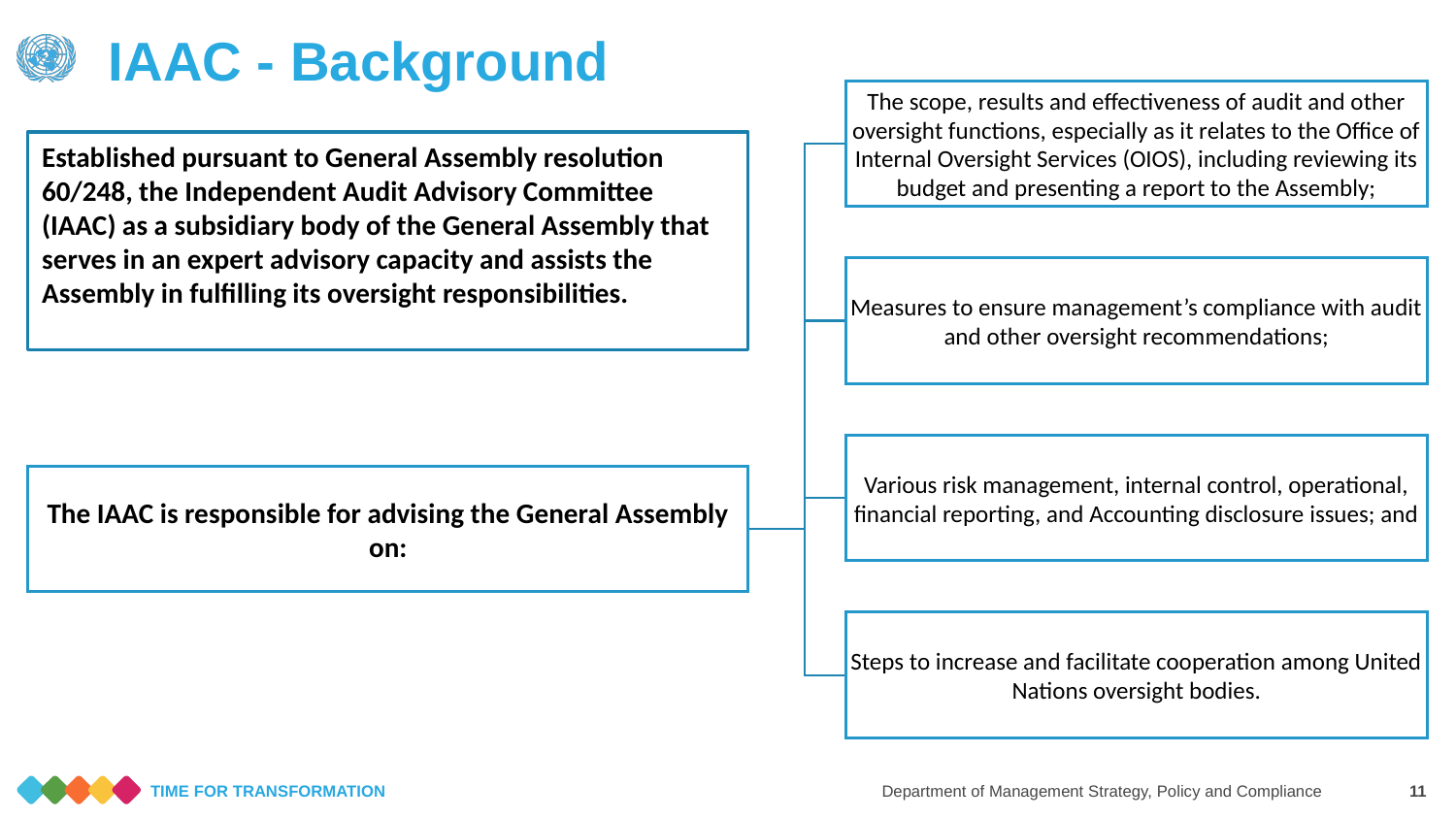

# IAAC - Background
The IAAC is responsible for advising the General Assembly on:
The scope, results and effectiveness of audit and other oversight functions, especially as it relates to the Office of Internal Oversight Services (OIOS), including reviewing its budget and presenting a report to the Assembly;
Measures to ensure management’s compliance with audit and other oversight recommendations;
Various risk management, internal control, operational, financial reporting, and Accounting disclosure issues; and
Steps to increase and facilitate cooperation among United Nations oversight bodies.
Established pursuant to General Assembly resolution 60/248, the Independent Audit Advisory Committee (IAAC) as a subsidiary body of the General Assembly that serves in an expert advisory capacity and assists the Assembly in fulfilling its oversight responsibilities.

Department of Management Strategy, Policy and Compliance
11